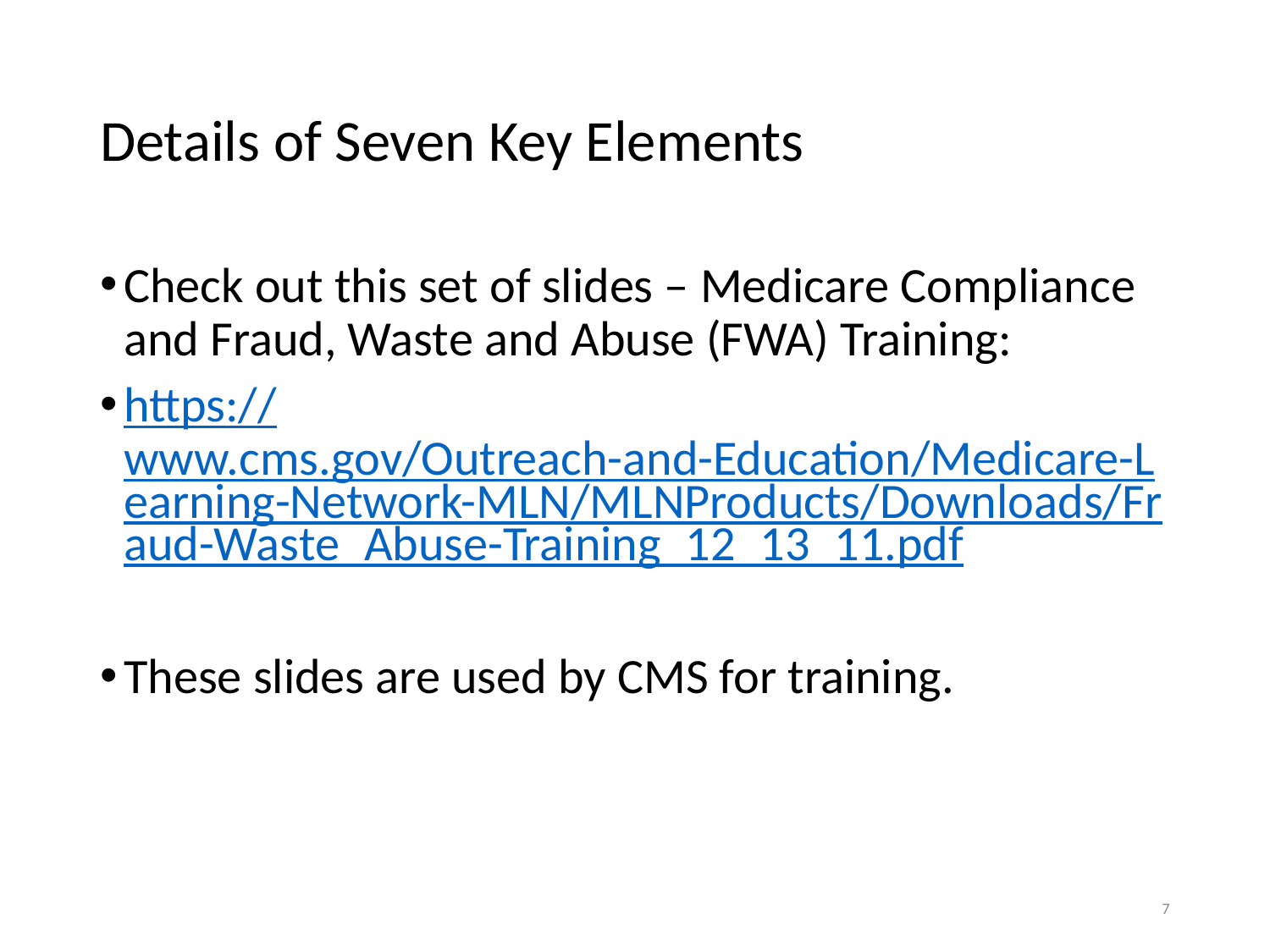

# Details of Seven Key Elements
Check out this set of slides – Medicare Compliance and Fraud, Waste and Abuse (FWA) Training:
https://www.cms.gov/Outreach-and-Education/Medicare-Learning-Network-MLN/MLNProducts/Downloads/Fraud-Waste_Abuse-Training_12_13_11.pdf

These slides are used by CMS for training.
7